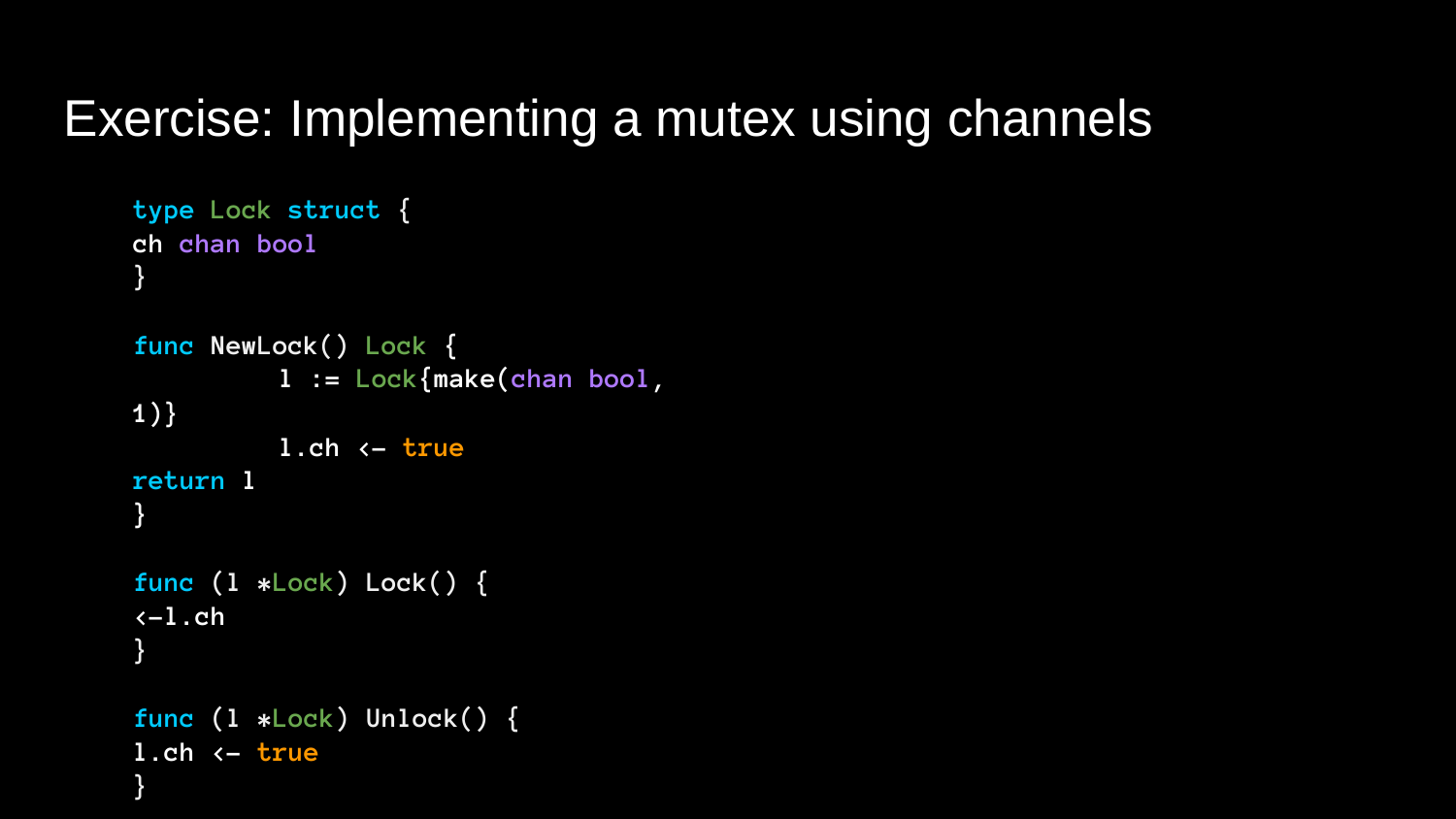

Exercise: Implementing a mutex using channels
type Lock struct {
ch chan bool
}

func NewLock() Lock {
	l := Lock{make(chan bool, 1)}
	l.ch <- true
return l
}

func (l *Lock) Lock() {
<-l.ch
}

func (l *Lock) Unlock() {
l.ch <- true
}